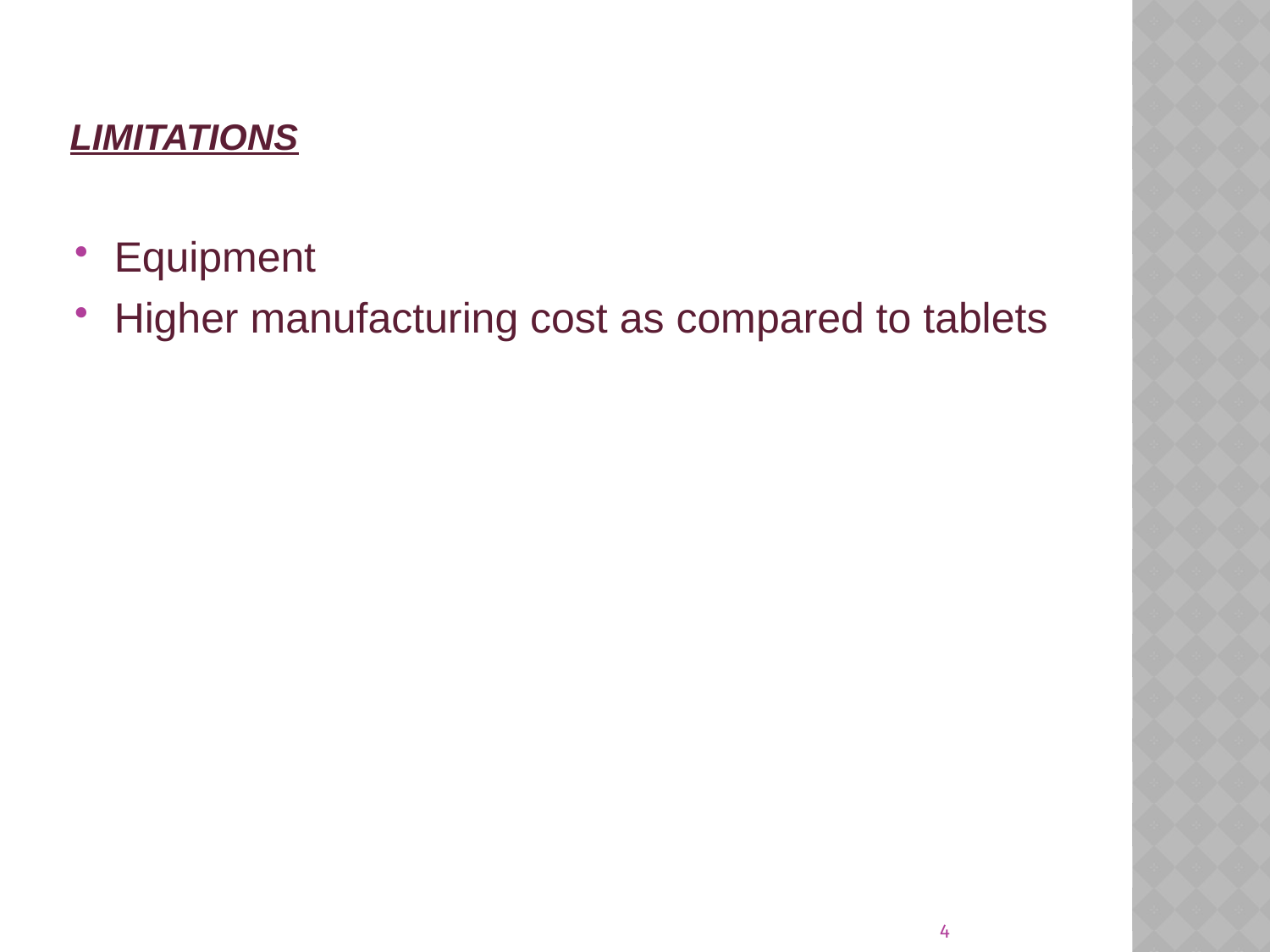

# Limitations
Equipment
Higher manufacturing cost as compared to tablets
4